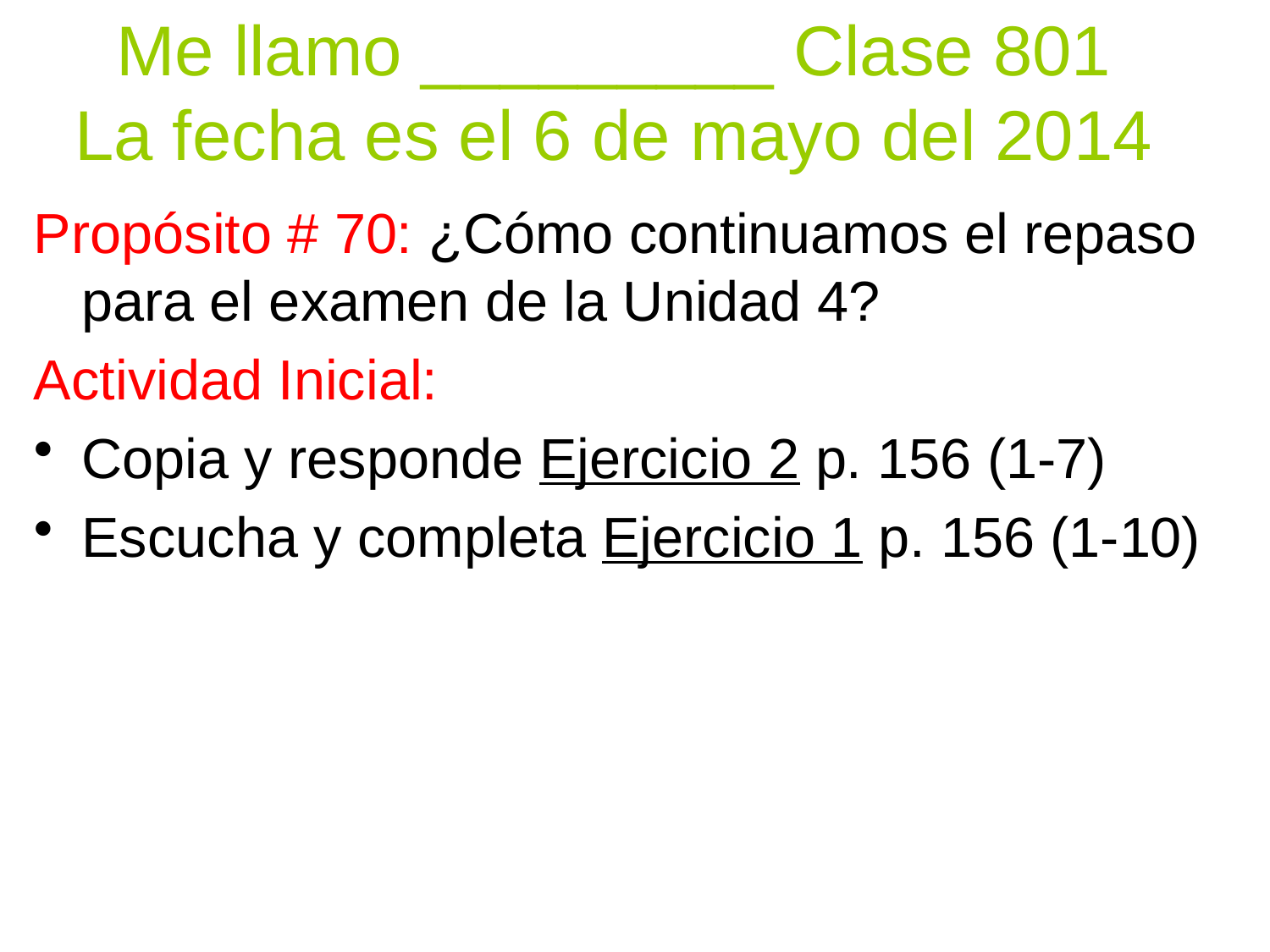

# Me llamo _________ Clase 801 La fecha es el 6 de mayo del 2014
Propósito # 70: ¿Cómo continuamos el repaso para el examen de la Unidad 4?
Actividad Inicial:
Copia y responde Ejercicio 2 p. 156 (1-7)
Escucha y completa Ejercicio 1 p. 156 (1-10)